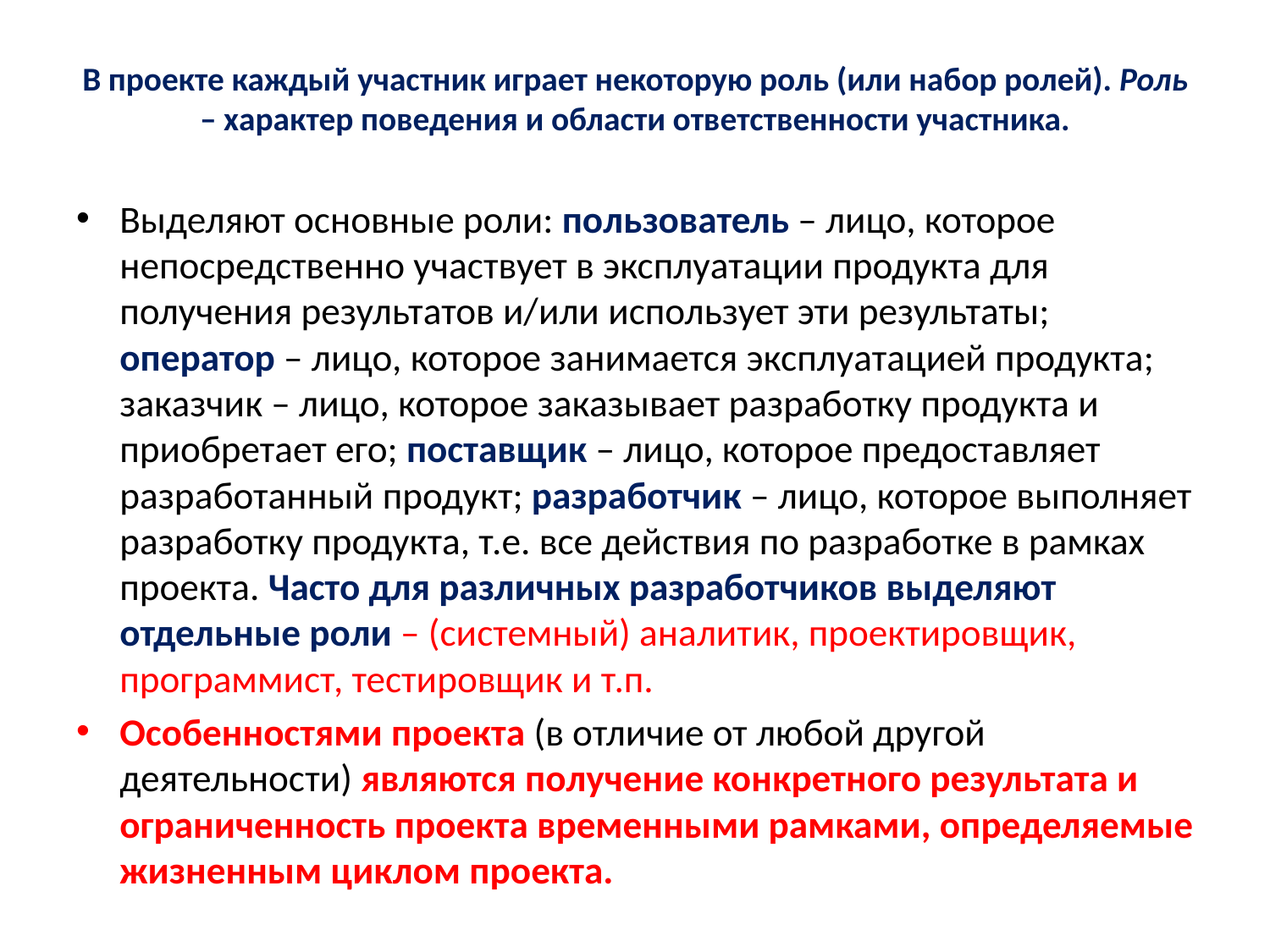

# В проекте каждый участник играет некоторую роль (или набор ролей). Роль – характер поведения и области ответственности участника.
Выделяют основные роли: пользователь – лицо, которое непосредственно участвует в эксплуатации продукта для получения результатов и/или использует эти результаты; оператор – лицо, которое занимается эксплуатацией продукта; заказчик – лицо, которое заказывает разработку продукта и приобретает его; поставщик – лицо, которое предоставляет разработанный продукт; разработчик – лицо, которое выполняет разработку продукта, т.е. все действия по разработке в рамках проекта. Часто для различных разработчиков выделяют отдельные роли – (системный) аналитик, проектировщик, программист, тестировщик и т.п.
Особенностями проекта (в отличие от любой другой деятельности) являются получение конкретного результата и ограниченность проекта временными рамками, определяемые жизненным циклом проекта.